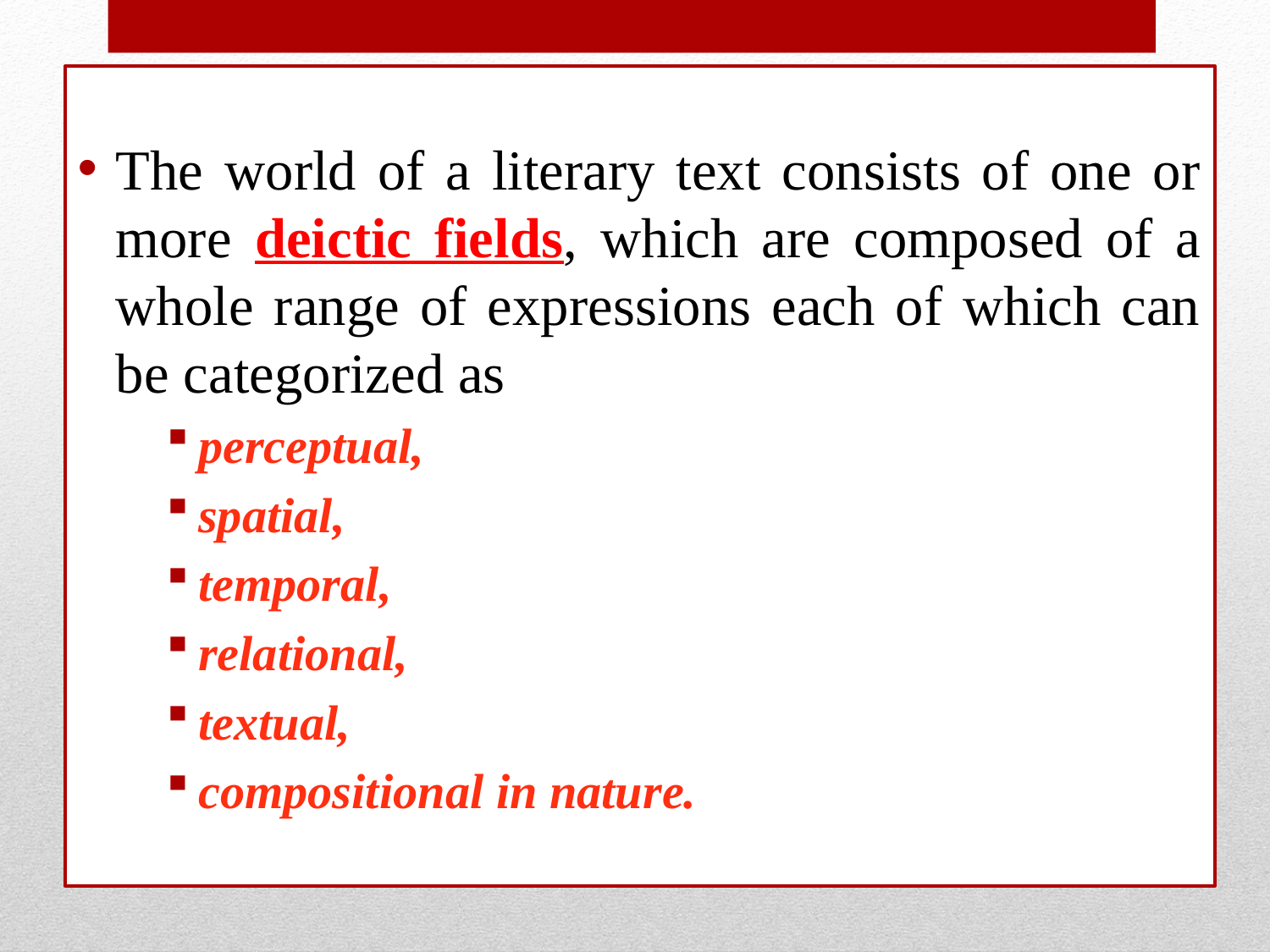

The world of a literary text consists of one or more deictic fields, which are composed of a whole range of expressions each of which can be categorized as
perceptual,
spatial,
temporal,
relational,
textual,
compositional in nature.